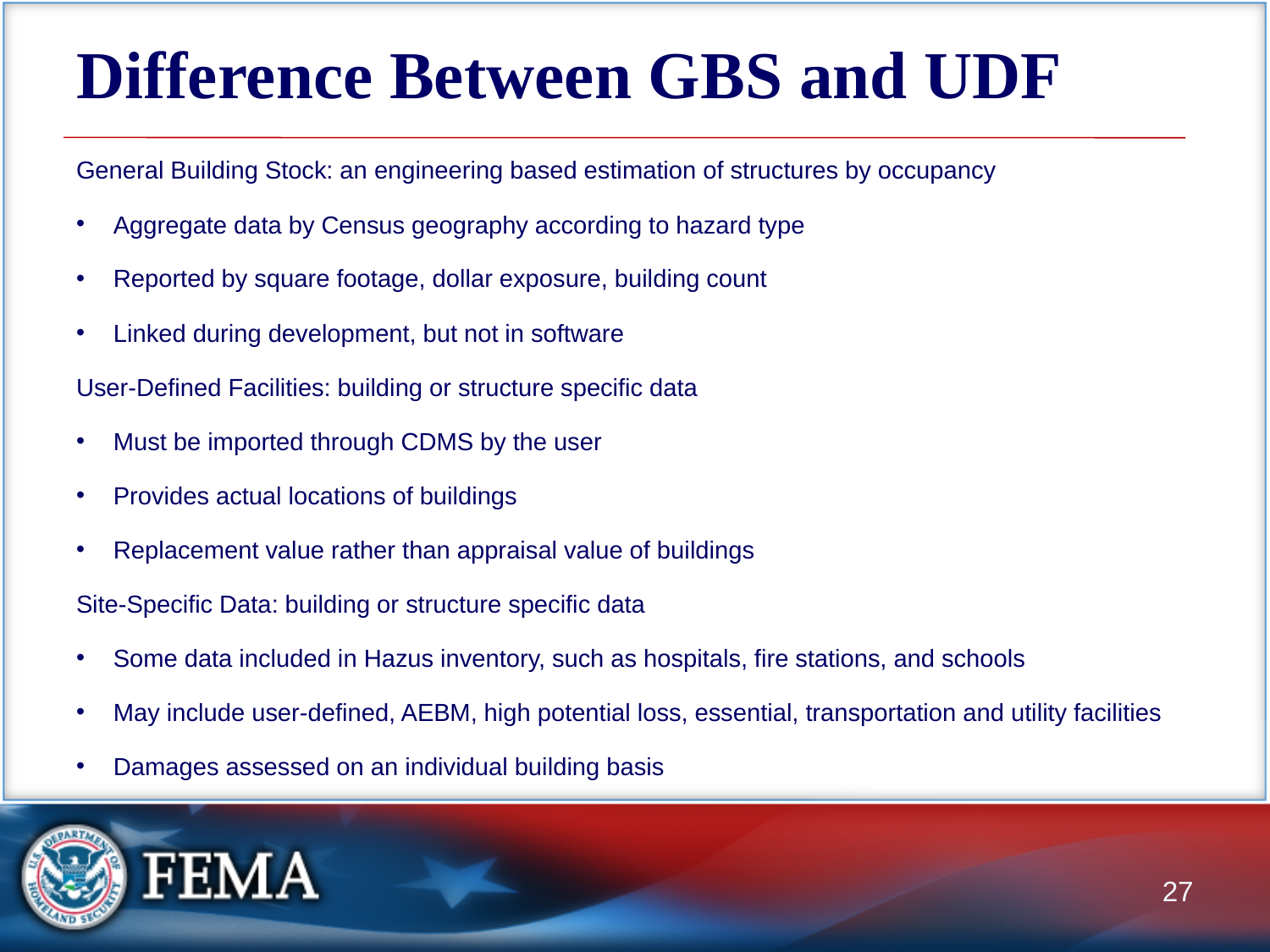

# Difference Between GBS and UDF
General Building Stock: an engineering based estimation of structures by occupancy
Aggregate data by Census geography according to hazard type
Reported by square footage, dollar exposure, building count
Linked during development, but not in software
User-Defined Facilities: building or structure specific data
Must be imported through CDMS by the user
Provides actual locations of buildings
Replacement value rather than appraisal value of buildings
Site-Specific Data: building or structure specific data
Some data included in Hazus inventory, such as hospitals, fire stations, and schools
May include user-defined, AEBM, high potential loss, essential, transportation and utility facilities
Damages assessed on an individual building basis
27